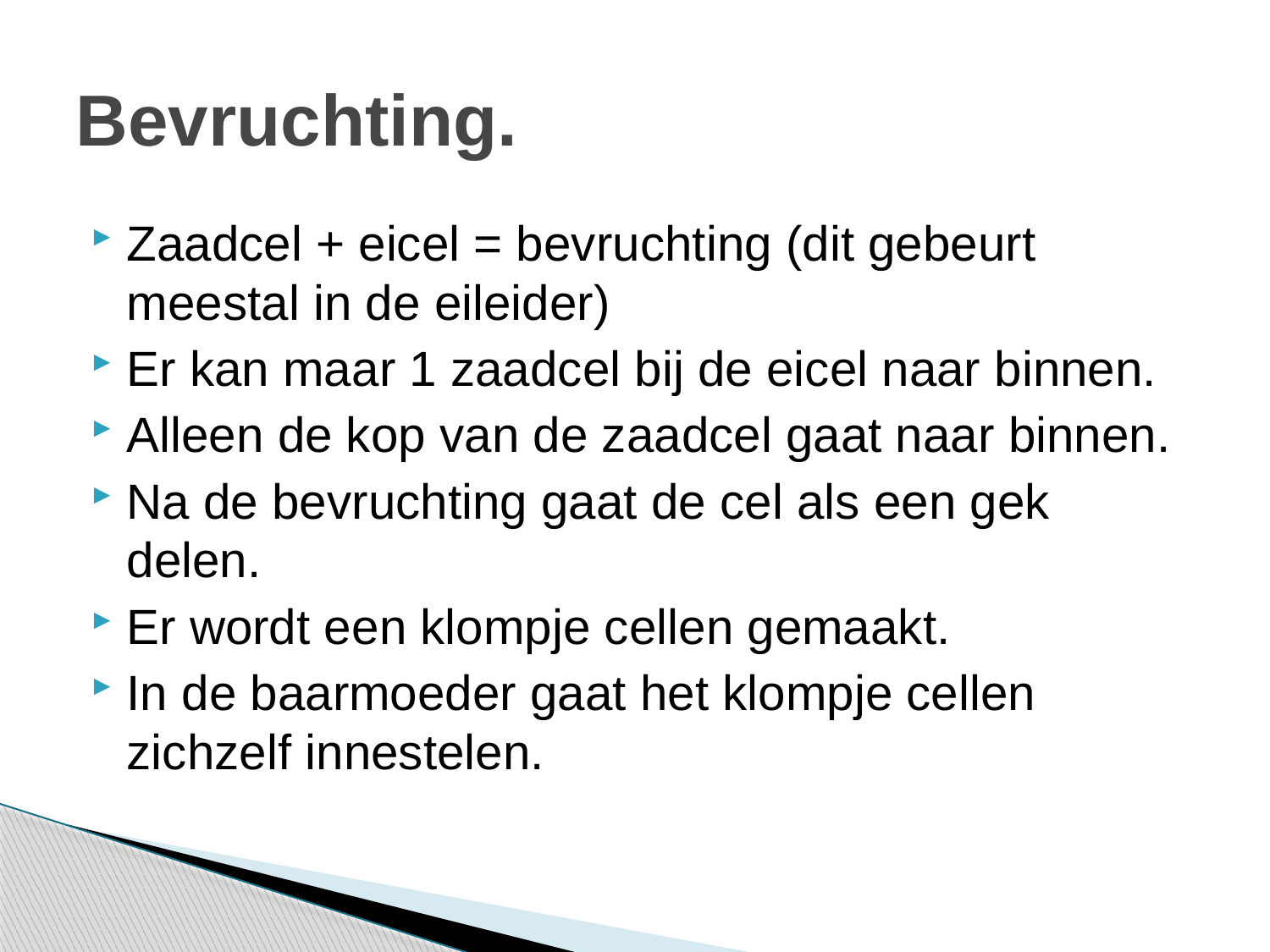

# Bevruchting.
Zaadcel + eicel = bevruchting (dit gebeurt meestal in de eileider)
Er kan maar 1 zaadcel bij de eicel naar binnen.
Alleen de kop van de zaadcel gaat naar binnen.
Na de bevruchting gaat de cel als een gek delen.
Er wordt een klompje cellen gemaakt.
In de baarmoeder gaat het klompje cellen zichzelf innestelen.